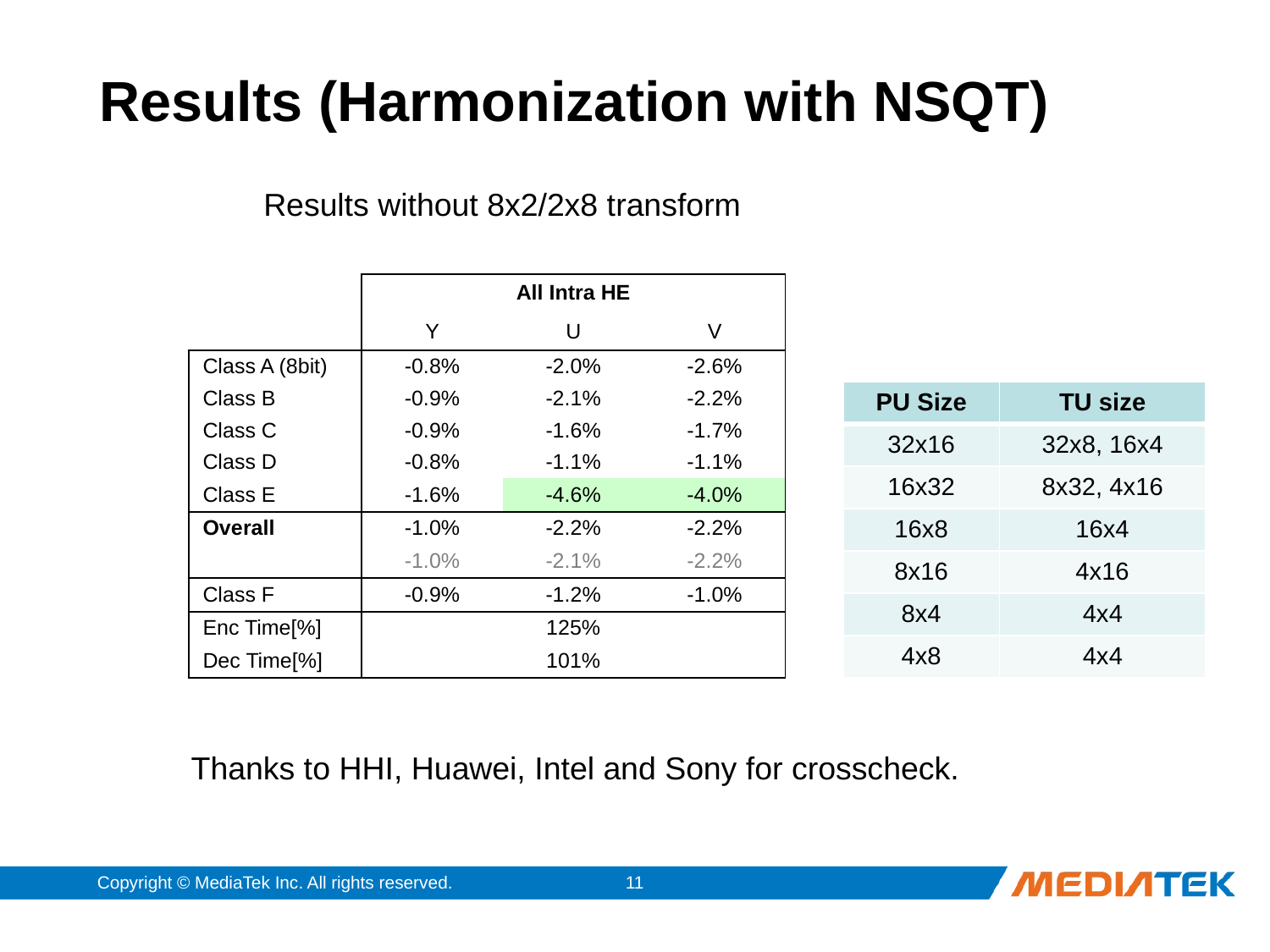

# Results (Harmonization with NSQT)
Results without 8x2/2x8 transform
|  | All Intra HE |  |  |
| --- | --- | --- | --- |
|  | Y | U | V |
| Class A (8bit) | -0.8% | -2.0% | -2.6% |
| Class B | -0.9% | -2.1% | -2.2% |
| Class C | -0.9% | -1.6% | -1.7% |
| Class D | -0.8% | -1.1% | -1.1% |
| Class E | -1.6% | -4.6% | -4.0% |
| Overall | -1.0% | -2.2% | -2.2% |
|  | -1.0% | -2.1% | -2.2% |
| Class F | -0.9% | -1.2% | -1.0% |
| Enc Time[%] | 125% |  |  |
| Dec Time[%] | 101% |  |  |
| PU Size | TU size |
| --- | --- |
| 32x16 | 32x8, 16x4 |
| 16x32 | 8x32, 4x16 |
| 16x8 | 16x4 |
| 8x16 | 4x16 |
| 8x4 | 4x4 |
| 4x8 | 4x4 |
Thanks to HHI, Huawei, Intel and Sony for crosscheck.
Copyright © MediaTek Inc. All rights reserved.
11